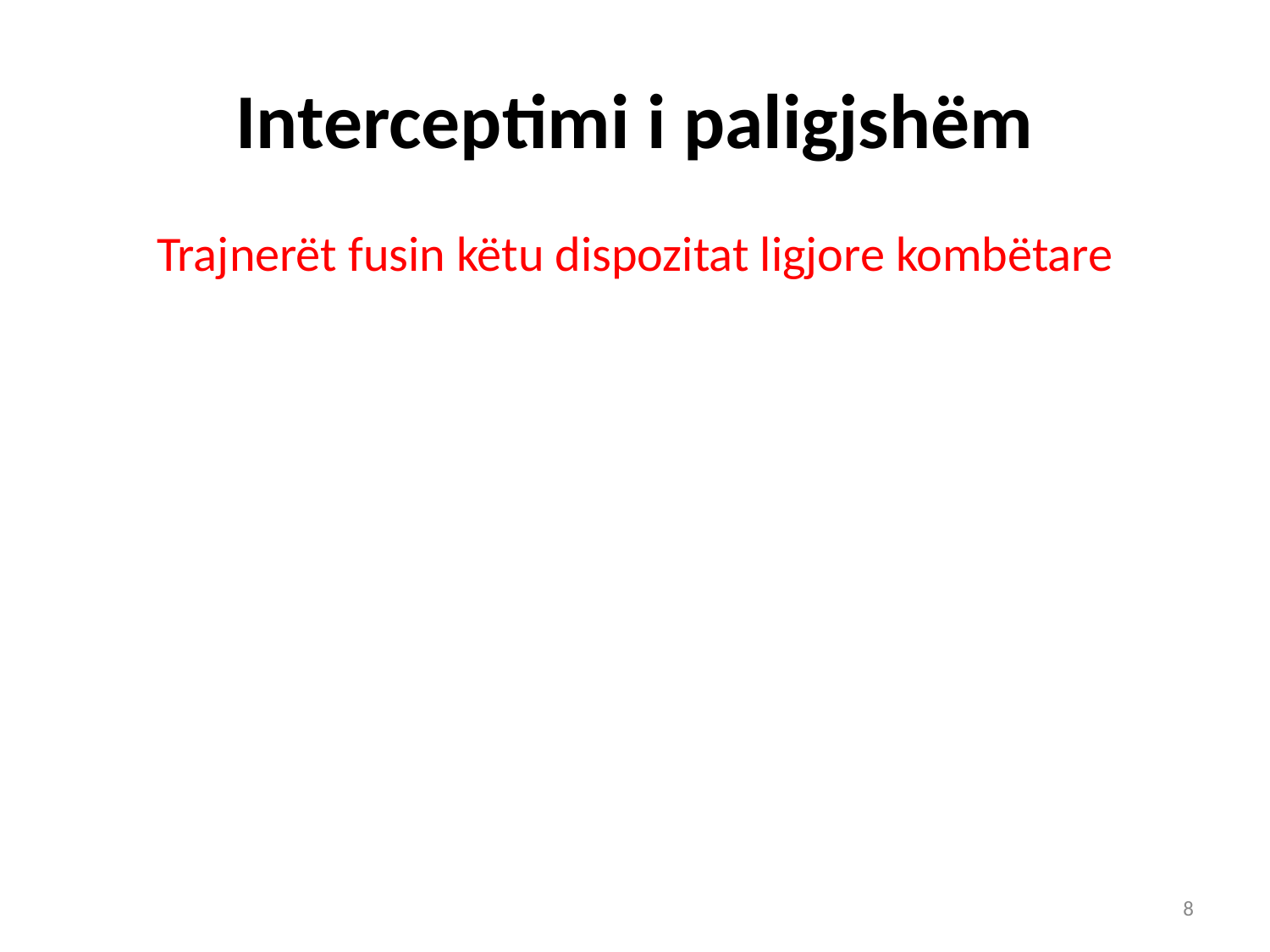

# Interceptimi i paligjshëm
Trajnerët fusin këtu dispozitat ligjore kombëtare
8